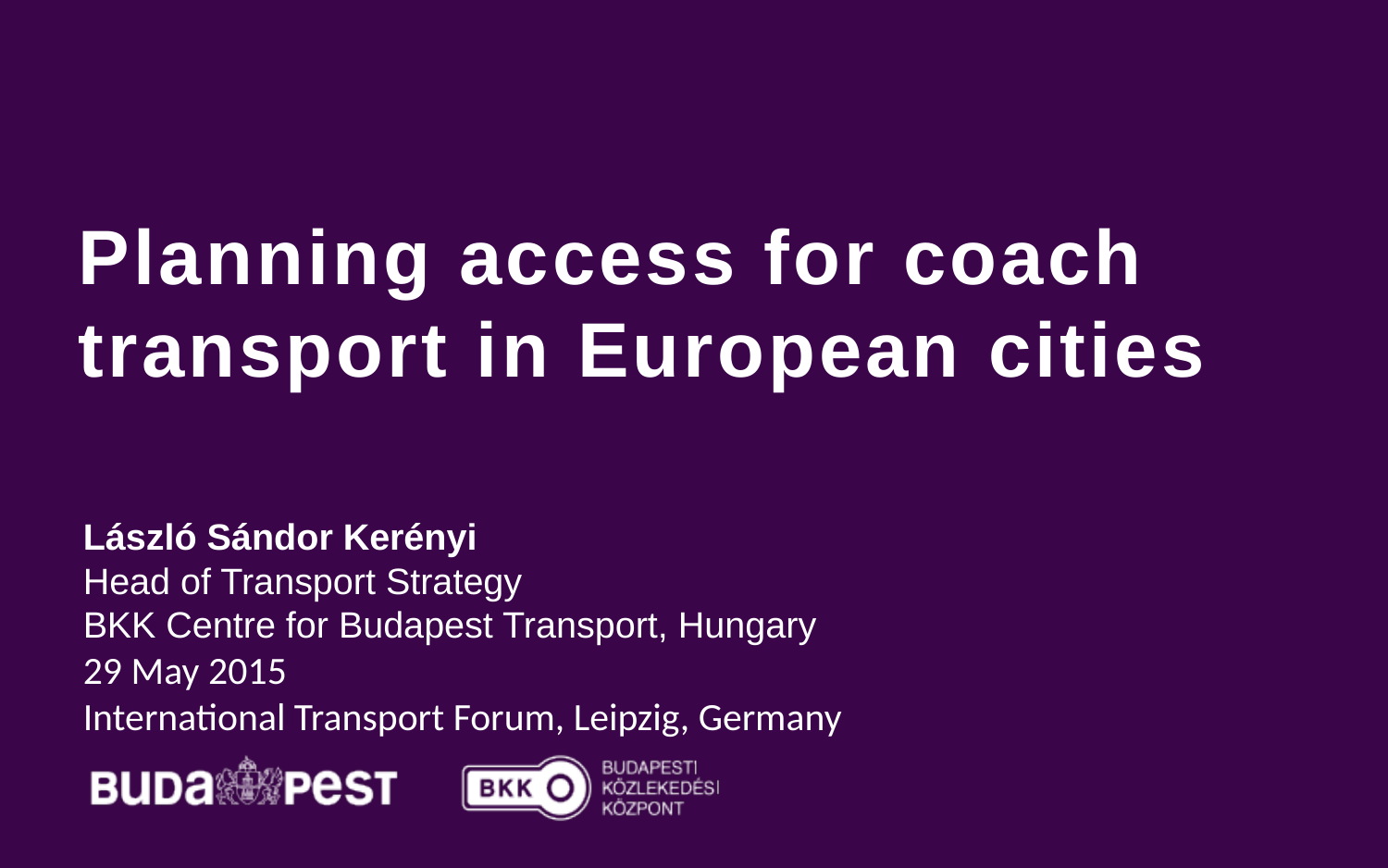

# Planning access for coach transport in European cities
László Sándor Kerényi
Head of Transport Strategy
BKK Centre for Budapest Transport, Hungary
29 May 2015
International Transport Forum, Leipzig, Germany